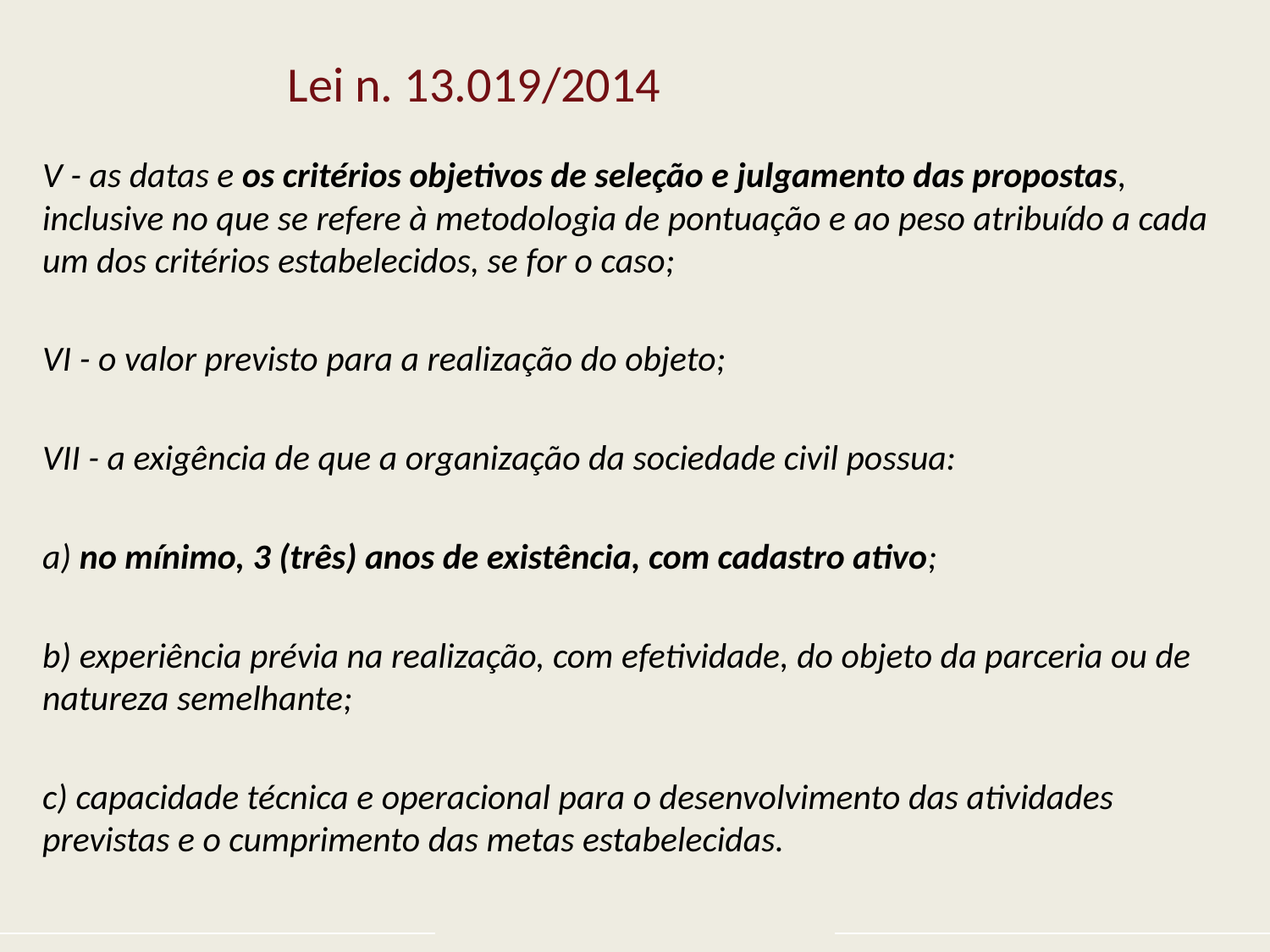

# Lei n. 13.019/2014
V - as datas e os critérios objetivos de seleção e julgamento das propostas, inclusive no que se refere à metodologia de pontuação e ao peso atribuído a cada um dos critérios estabelecidos, se for o caso;

VI - o valor previsto para a realização do objeto;

VII - a exigência de que a organização da sociedade civil possua:

a) no mínimo, 3 (três) anos de existência, com cadastro ativo;

b) experiência prévia na realização, com efetividade, do objeto da parceria ou de natureza semelhante;

c) capacidade técnica e operacional para o desenvolvimento das atividades previstas e o cumprimento das metas estabelecidas.